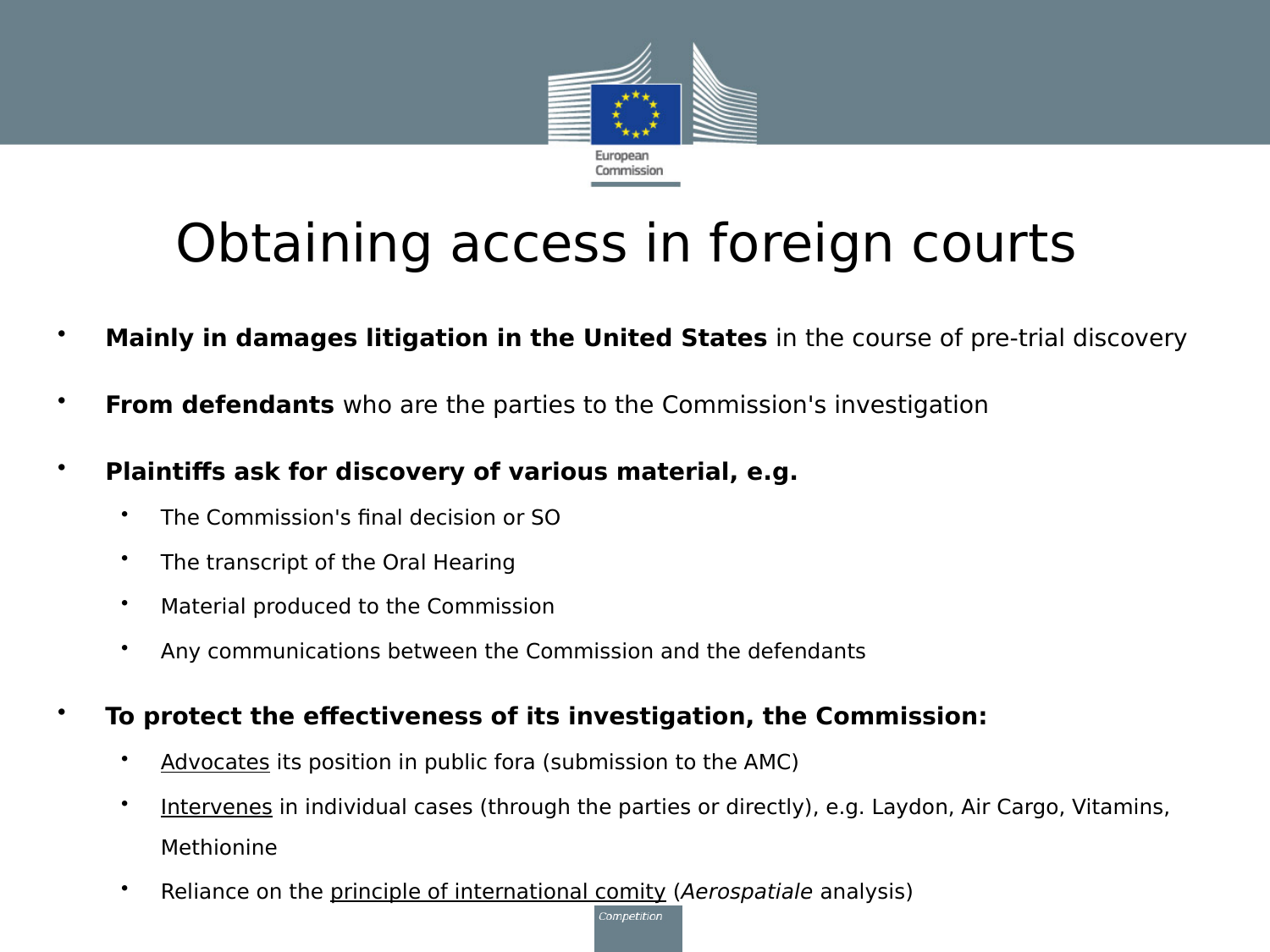

# Obtaining access in foreign courts
Mainly in damages litigation in the United States in the course of pre-trial discovery

From defendants who are the parties to the Commission's investigation

Plaintiffs ask for discovery of various material, e.g.
The Commission's final decision or SO
The transcript of the Oral Hearing
Material produced to the Commission
Any communications between the Commission and the defendants

To protect the effectiveness of its investigation, the Commission:
Advocates its position in public fora (submission to the AMC)
Intervenes in individual cases (through the parties or directly), e.g. Laydon, Air Cargo, Vitamins, Methionine
Reliance on the principle of international comity (Aerospatiale analysis)